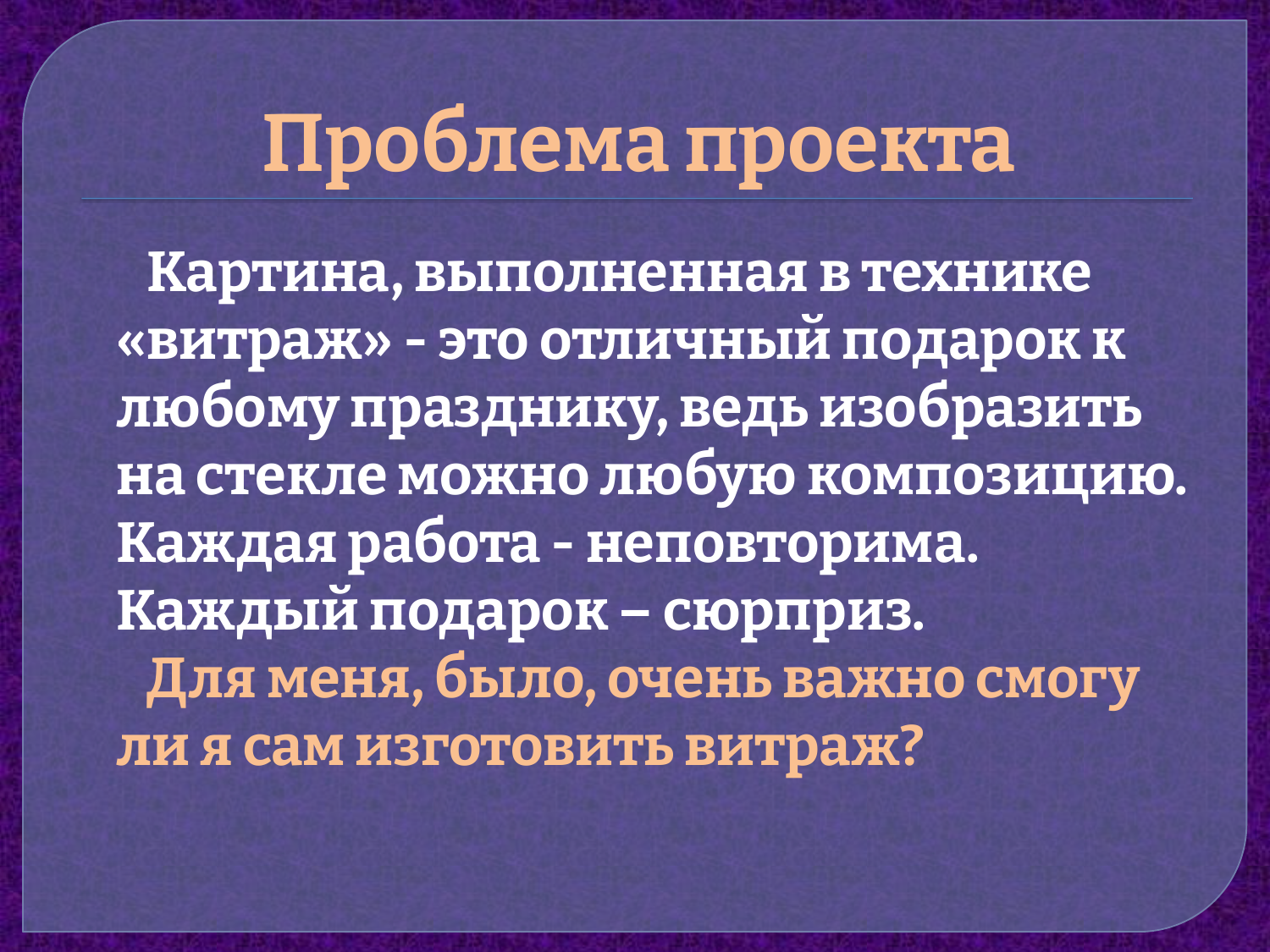

# Проблема проекта
       Картина, выполненная в технике «витраж» - это отличный подарок к любому празднику, ведь изобразить на стекле можно любую композицию. Каждая работа - неповторима. Каждый подарок – сюрприз.
       Для меня, было, очень важно смогу ли я сам изготовить витраж?